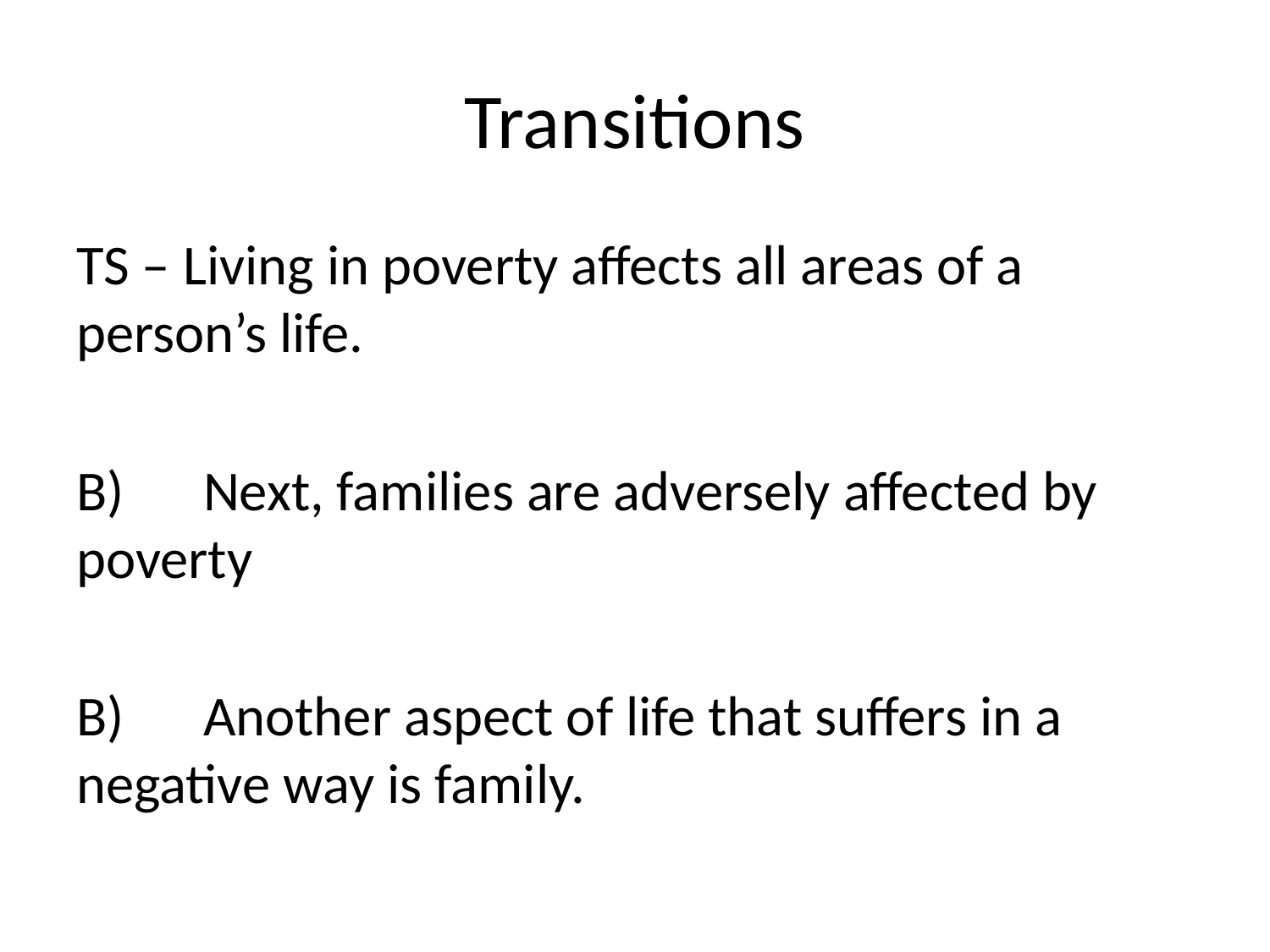

# Transitions
TS – Living in poverty affects all areas of a person’s life.

B)	Next, families are adversely affected by poverty

B) 	Another aspect of life that suffers in a negative way is family.